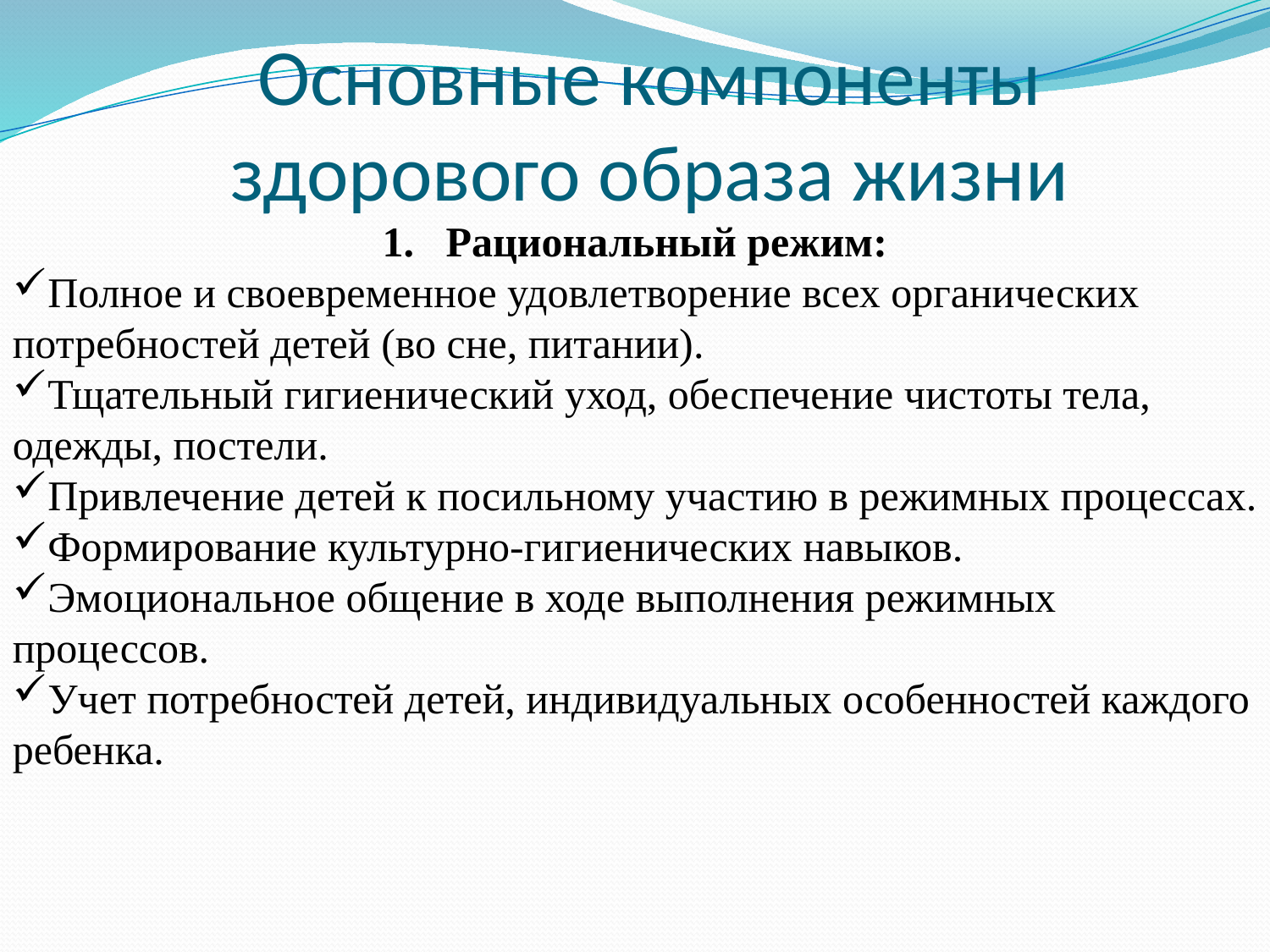

Основные компоненты здорового образа жизни
#
Рациональный режим:
Полное и своевременное удовлетворение всех органических потребностей детей (во сне, питании).
Тщательный гигиенический уход, обеспечение чистоты тела, одежды, постели.
Привлечение детей к посильному участию в режимных процессах.
Формирование культурно-гигиенических навыков.
Эмоциональное общение в ходе выполнения режимных процессов.
Учет потребностей детей, индивидуальных особенностей каждого ребенка.